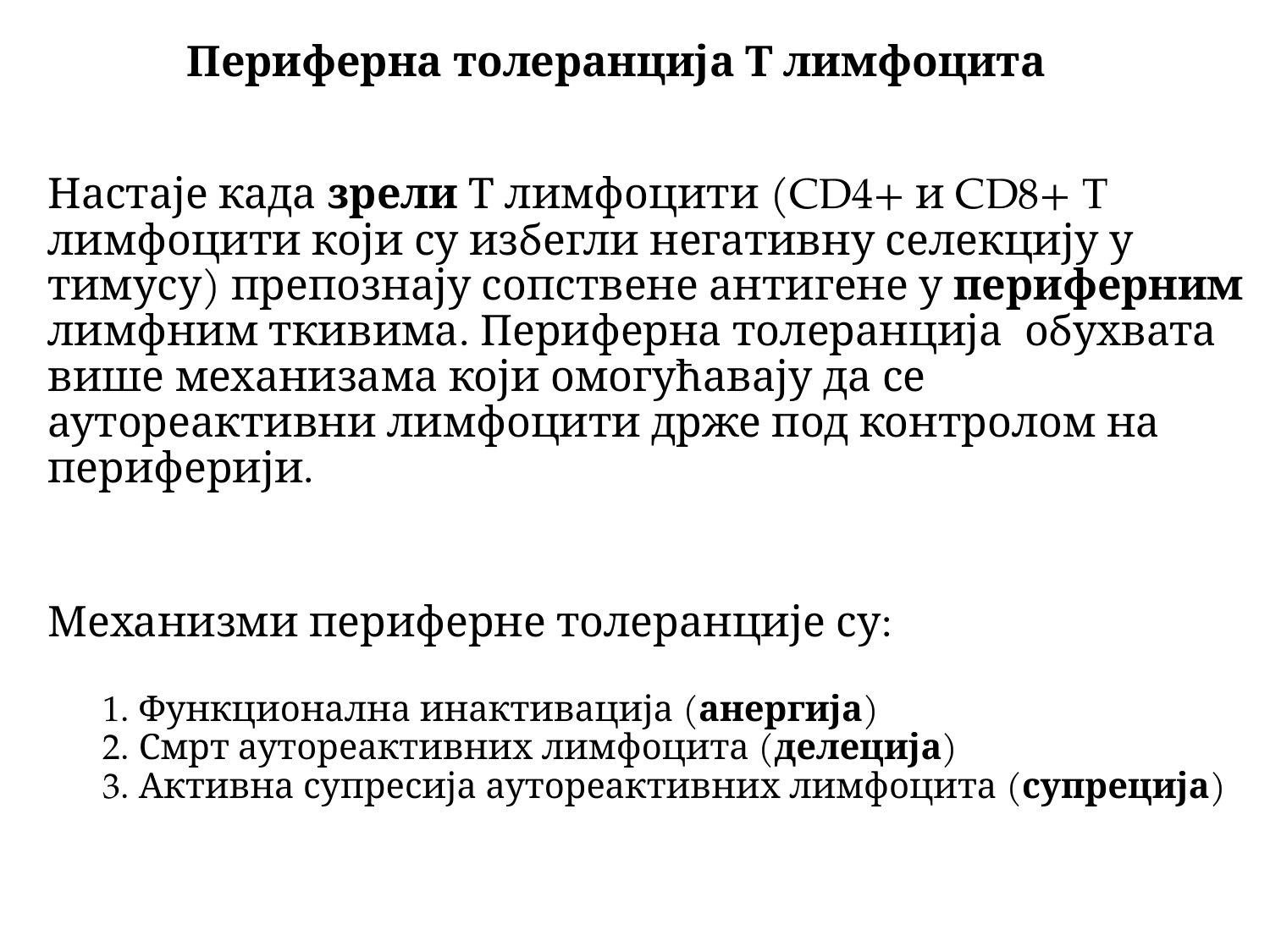

# Периферна толеранција Т лимфоцита
Настаје када зрели Т лимфоцити (CD4+ и CD8+ T лимфоцити који су избегли негативну селекцију у тимусу) препознају сопствене антигене у периферним лимфним ткивима. Периферна толеранција  обухвата више механизама који омогућавају да се аутореактивни лимфоцити држе под контролом на периферији.

Механизми периферне толеранције су:
1. Функционална инактивација (анергија)
2. Смрт аутореактивних лимфоцита (делеција)
3. Активна супресија аутореактивних лимфоцита (супреција)